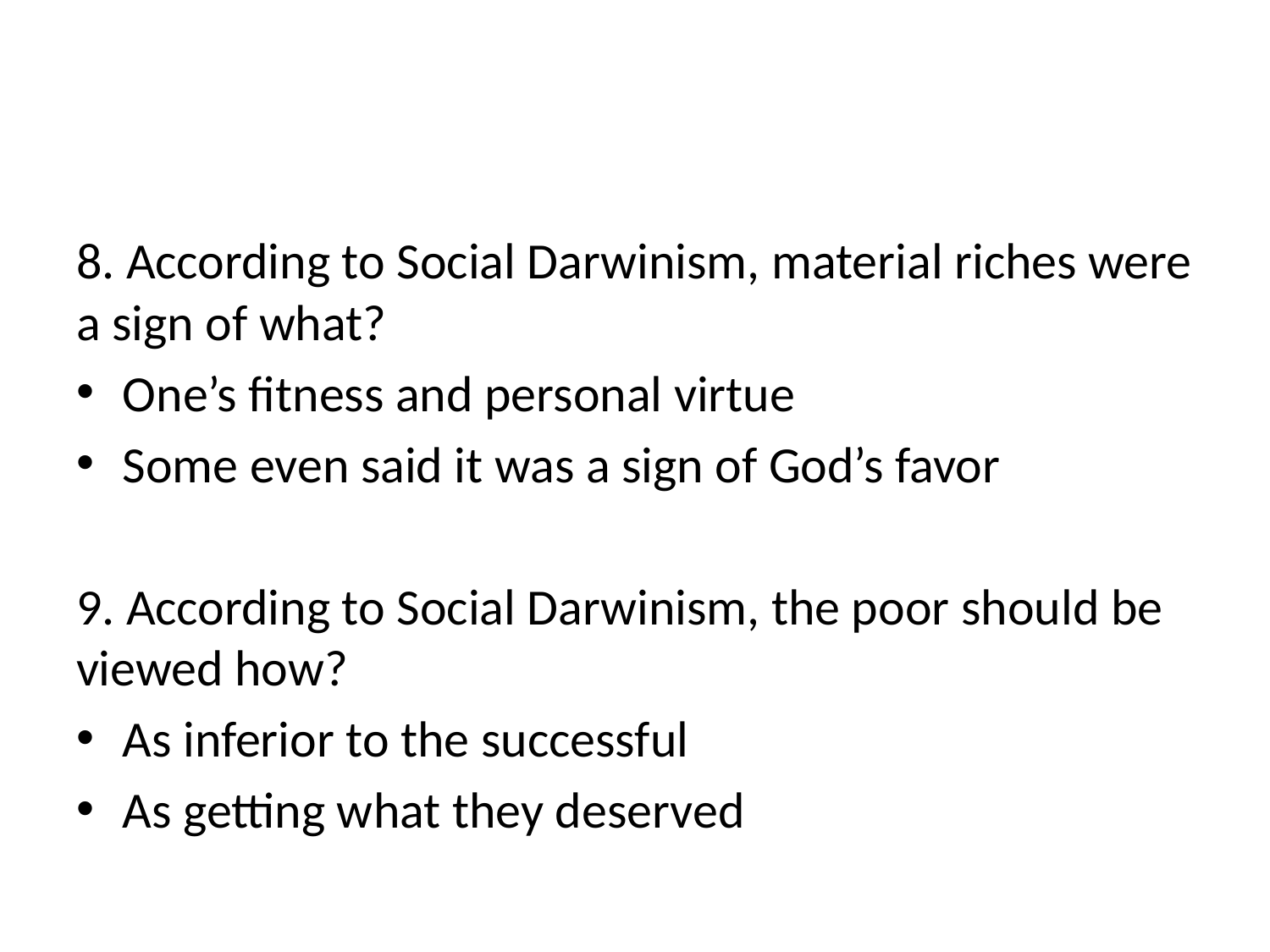

#
8. According to Social Darwinism, material riches were a sign of what?
One’s fitness and personal virtue
Some even said it was a sign of God’s favor

9. According to Social Darwinism, the poor should be viewed how?
As inferior to the successful
As getting what they deserved